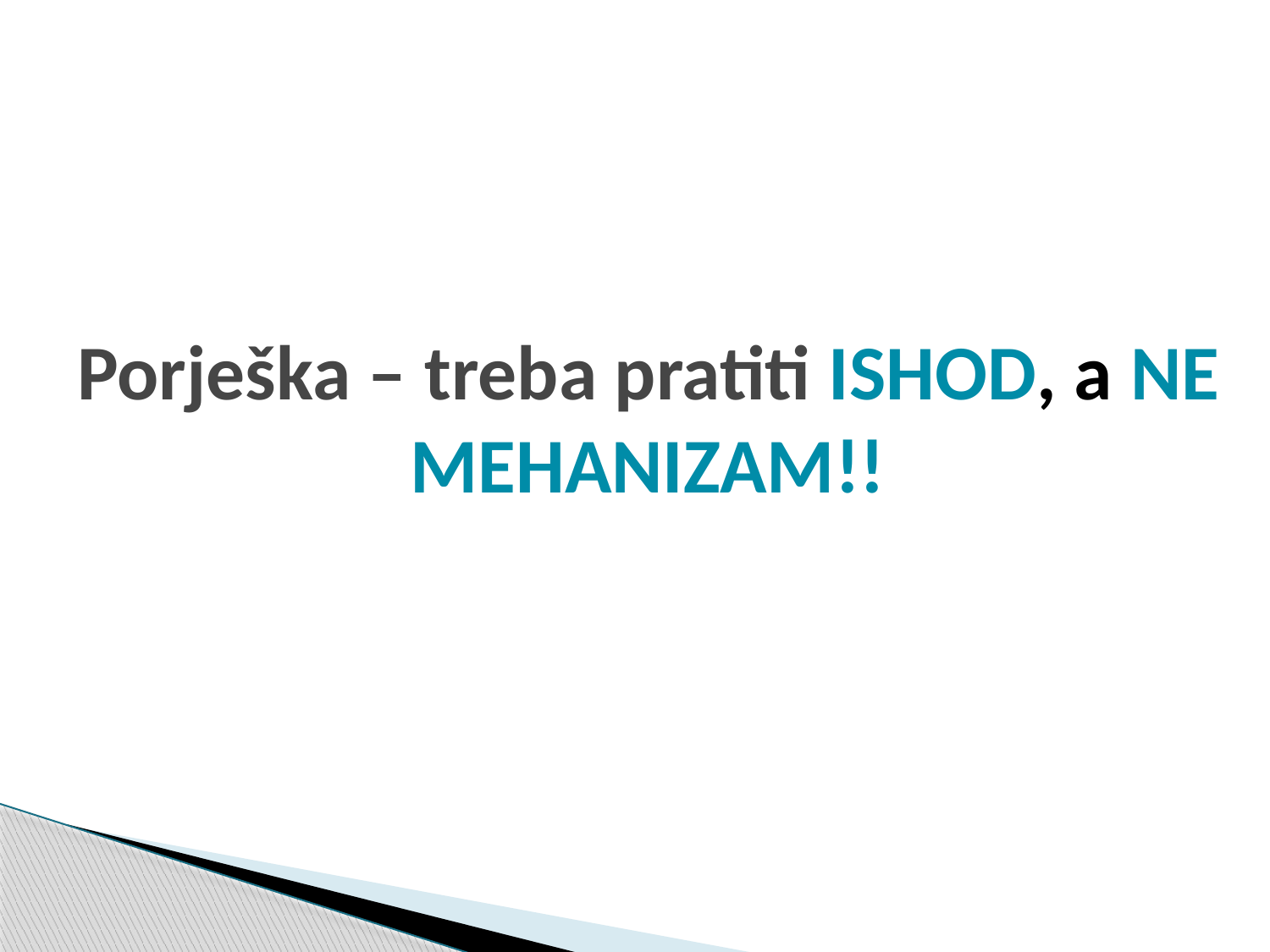

Porješka – treba pratiti ISHOD, a NE MEHANIZAM!!